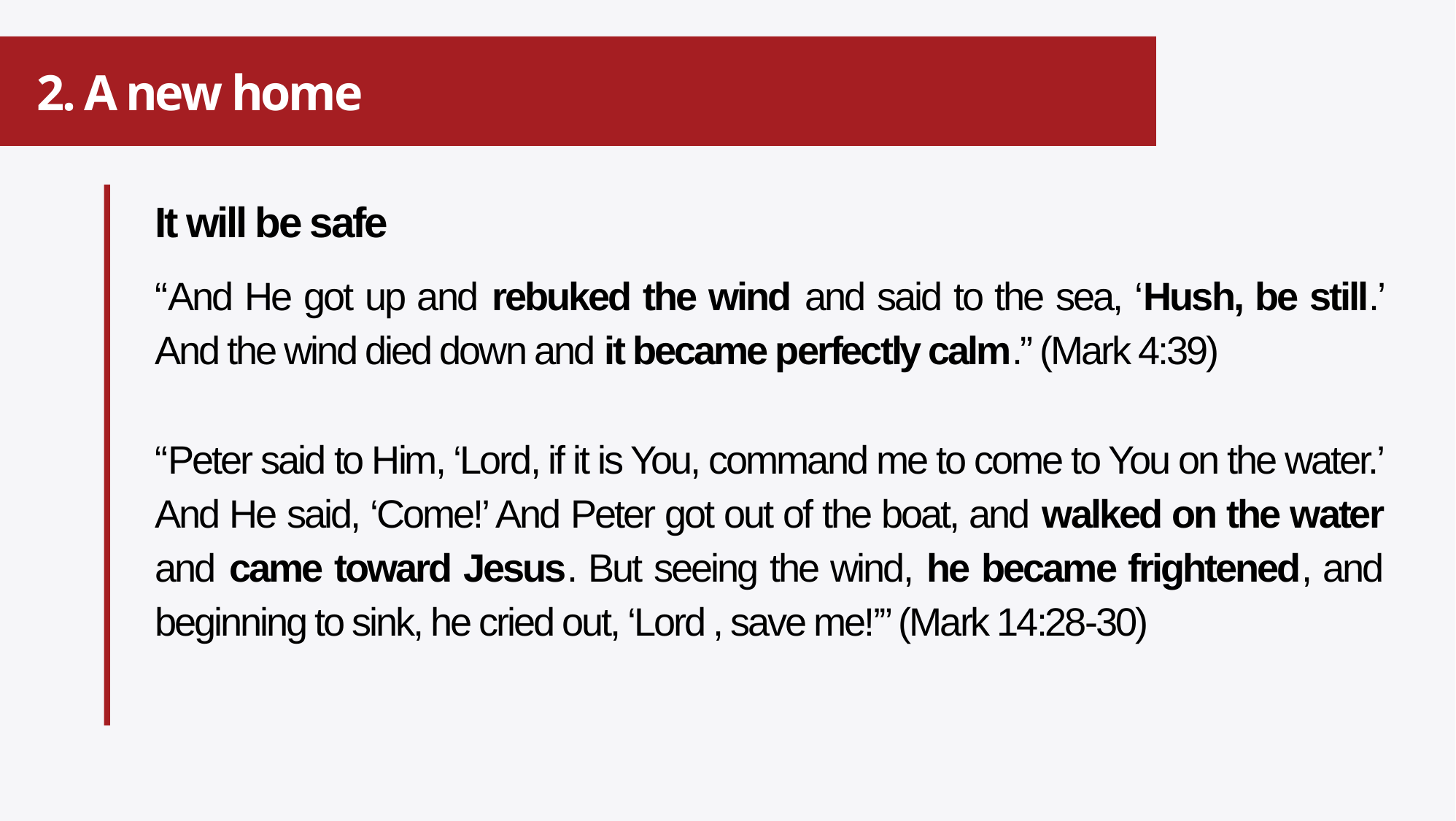

# 2. A new home
It will be safe
“And He got up and rebuked the wind and said to the sea, ‘Hush, be still.’ And the wind died down and it became perfectly calm.” (Mark 4:39)

“Peter said to Him, ‘Lord, if it is You, command me to come to You on the water.’ And He said, ‘Come!’ And Peter got out of the boat, and walked on the water and came toward Jesus. But seeing the wind, he became frightened, and beginning to sink, he cried out, ‘Lord , save me!’” (Mark 14:28-30)